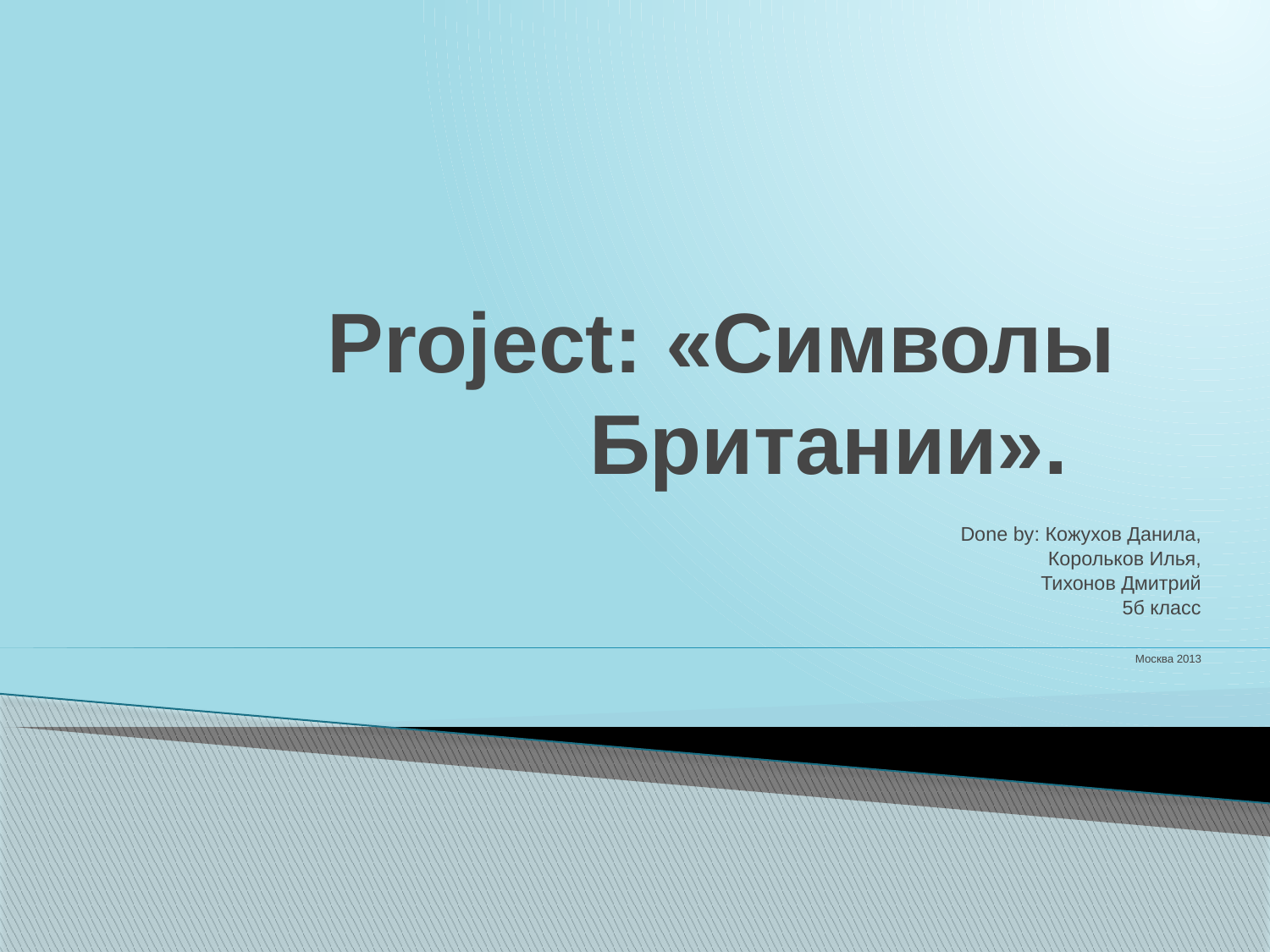

# Project: «Символы   Британии».
Done by: Кожухов Данила,
 Корольков Илья,
 Тихонов Дмитрий
5б класс

Москва 2013